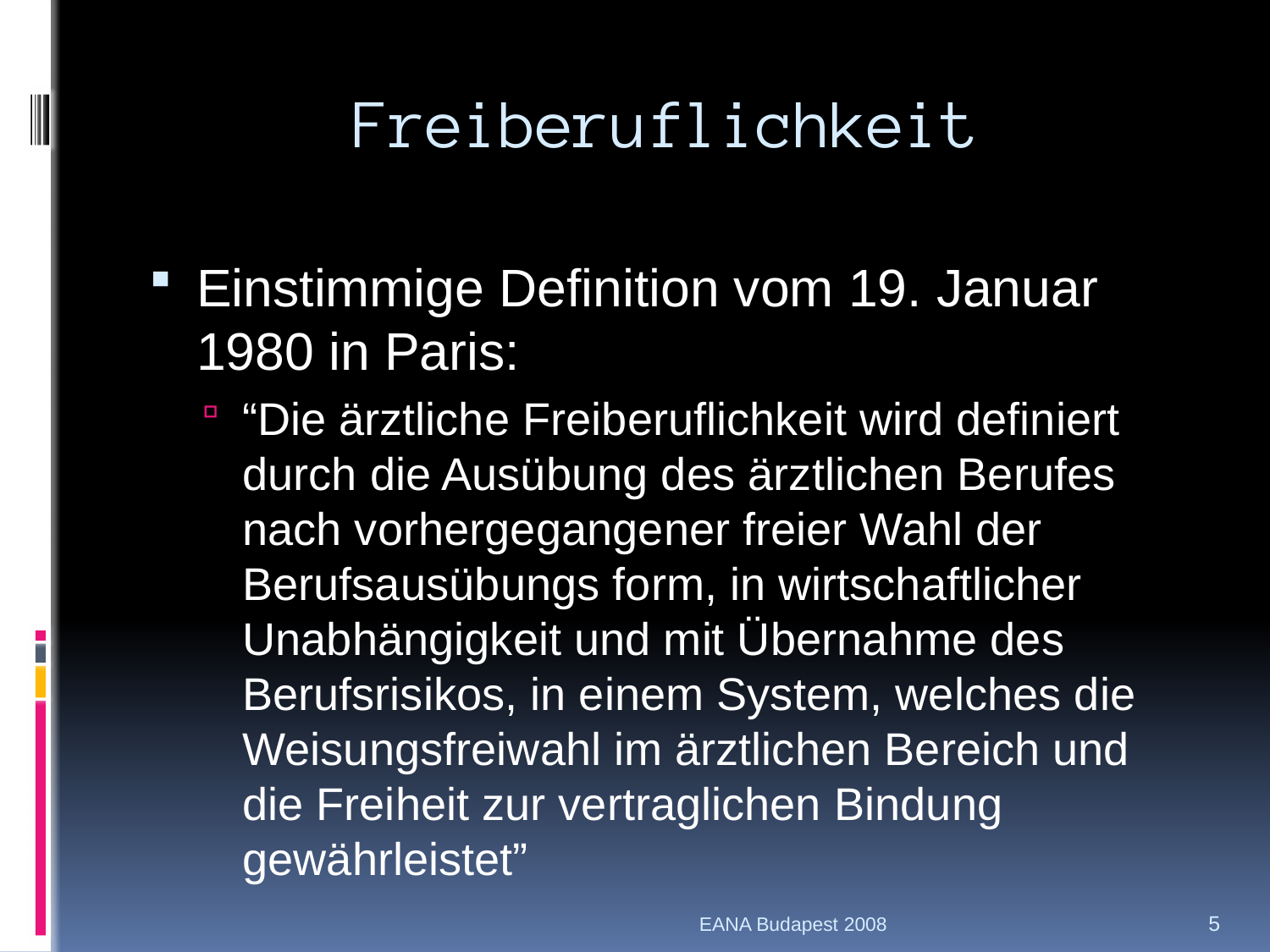

# Freiberuflichkeit
Einstimmige Definition vom 19. Januar 1980 in Paris:
“Die ärztliche Freiberuflichkeit wird definiert  durch die Ausübung des ärztlichen Berufes nach vorhergegangener freier Wahl der Berufsausübungs form, in wirtschaftlicher Unabhängigkeit und mit Übernahme des Berufsrisikos, in einem System, welches die Weisungsfreiwahl im ärztlichen Bereich und die Freiheit zur vertraglichen Bindung gewährleistet”
EANA Budapest 2008
5